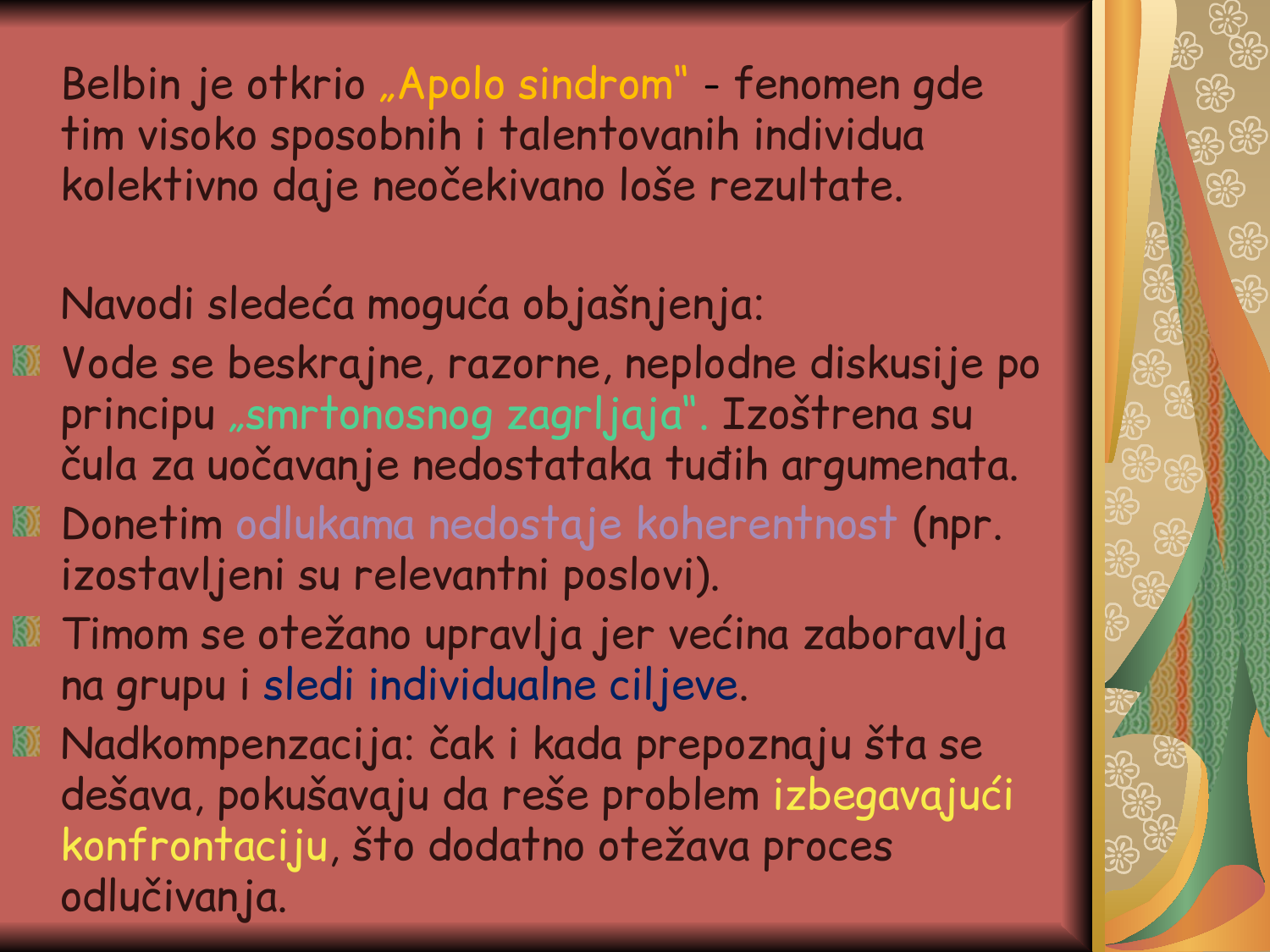

Belbin je otkrio „Apolo sindrom“ - fenomen gde tim visoko sposobnih i talentovanih individua kolektivno daje neočekivano loše rezultate.

	Navodi sledeća moguća objašnjenja:
Vode se beskrajne, razorne, neplodne diskusije po principu „smrtonosnog zagrljaja“. Izoštrena su čula za uočavanje nedostataka tuđih argumenata.
Donetim odlukama nedostaje koherentnost (npr. izostavljeni su relevantni poslovi).
Timom se otežano upravlja jer većina zaboravlja na grupu i sledi individualne ciljeve.
Nadkompenzacija: čak i kada prepoznaju šta se dešava, pokušavaju da reše problem izbegavajući konfrontaciju, što dodatno otežava proces odlučivanja.